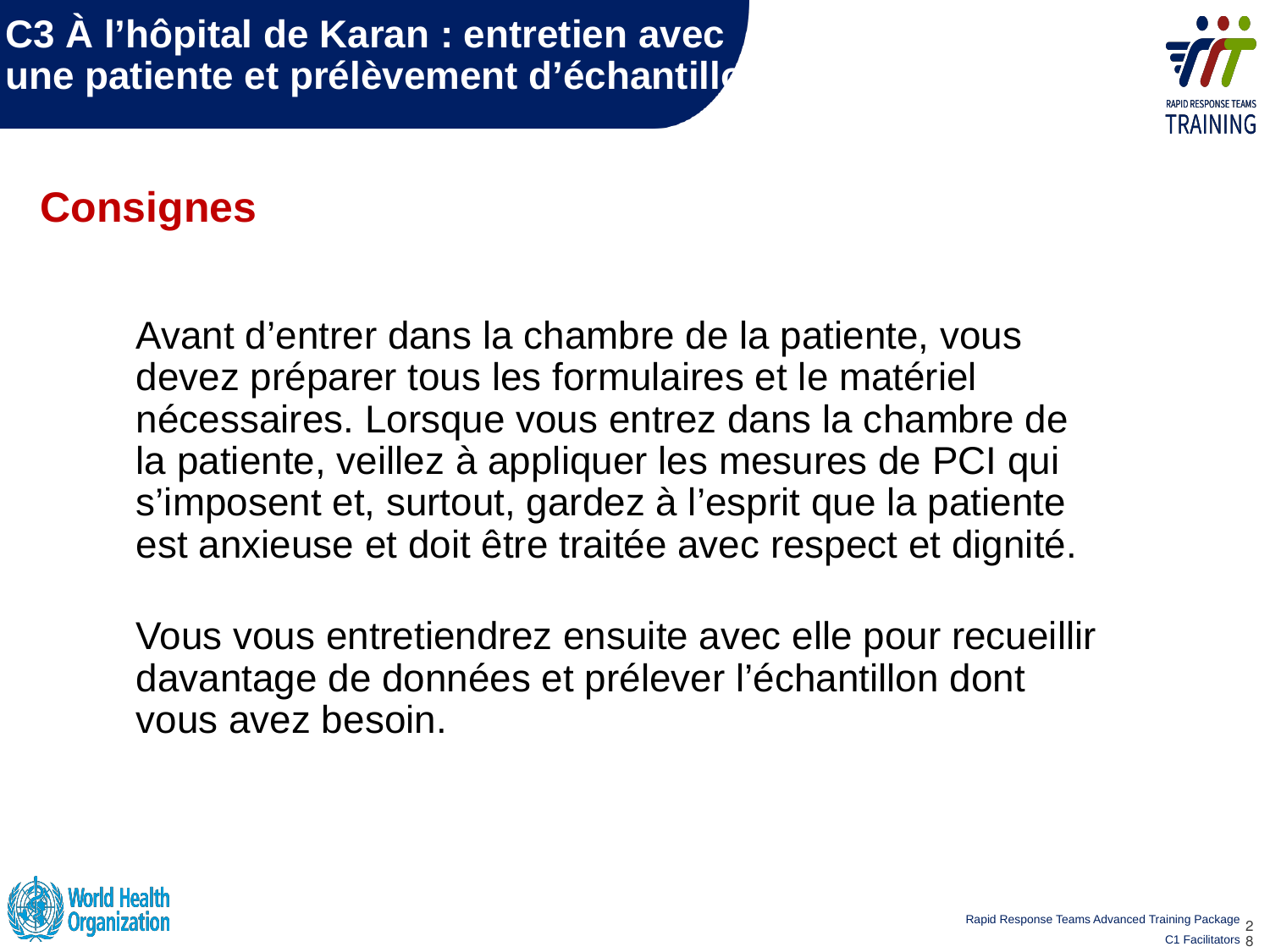

C3 À l’hôpital de Karan : entretien avec une patiente et prélèvement d’échantillon

Consignes

Avant d’entrer dans la chambre de la patiente, vous devez préparer tous les formulaires et le matériel nécessaires. Lorsque vous entrez dans la chambre de la patiente, veillez à appliquer les mesures de PCI qui s’imposent et, surtout, gardez à l’esprit que la patiente est anxieuse et doit être traitée avec respect et dignité.

Vous vous entretiendrez ensuite avec elle pour recueillir davantage de données et prélever l’échantillon dont vous avez besoin.